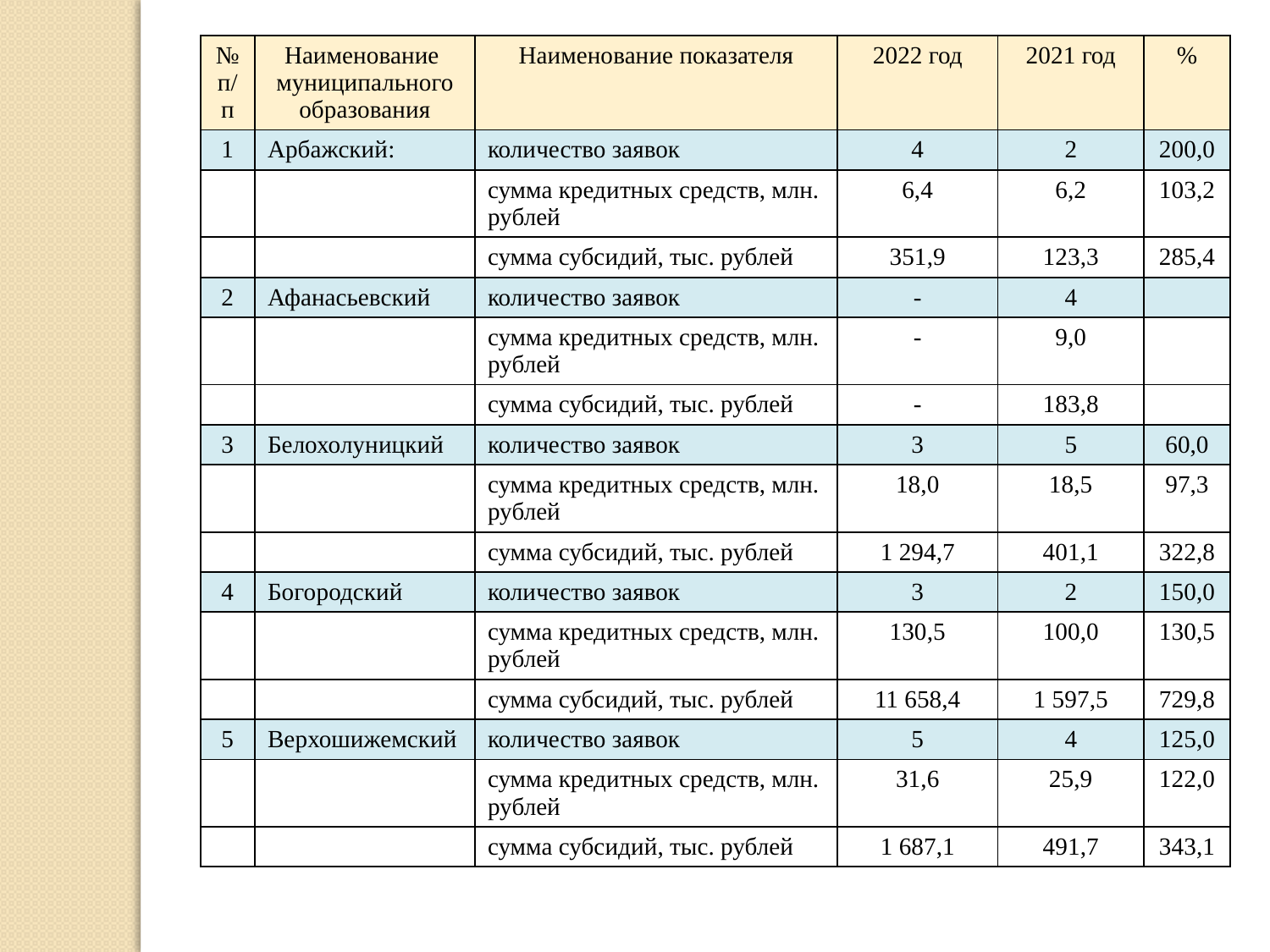

| № п/п | Наименование муниципального образования | Наименование показателя | 2022 год | 2021 год | % |
| --- | --- | --- | --- | --- | --- |
| 1 | Арбажский: | количество заявок | 4 | 2 | 200,0 |
|  |  | сумма кредитных средств, млн. рублей | 6,4 | 6,2 | 103,2 |
|  |  | сумма субсидий, тыс. рублей | 351,9 | 123,3 | 285,4 |
| 2 | Афанасьевский | количество заявок | - | 4 |  |
|  |  | сумма кредитных средств, млн. рублей | - | 9,0 |  |
|  |  | сумма субсидий, тыс. рублей | - | 183,8 |  |
| 3 | Белохолуницкий | количество заявок | 3 | 5 | 60,0 |
|  |  | сумма кредитных средств, млн. рублей | 18,0 | 18,5 | 97,3 |
|  |  | сумма субсидий, тыс. рублей | 1 294,7 | 401,1 | 322,8 |
| 4 | Богородский | количество заявок | 3 | 2 | 150,0 |
|  |  | сумма кредитных средств, млн. рублей | 130,5 | 100,0 | 130,5 |
|  |  | сумма субсидий, тыс. рублей | 11 658,4 | 1 597,5 | 729,8 |
| 5 | Верхошижемский | количество заявок | 5 | 4 | 125,0 |
|  |  | сумма кредитных средств, млн. рублей | 31,6 | 25,9 | 122,0 |
|  |  | сумма субсидий, тыс. рублей | 1 687,1 | 491,7 | 343,1 |